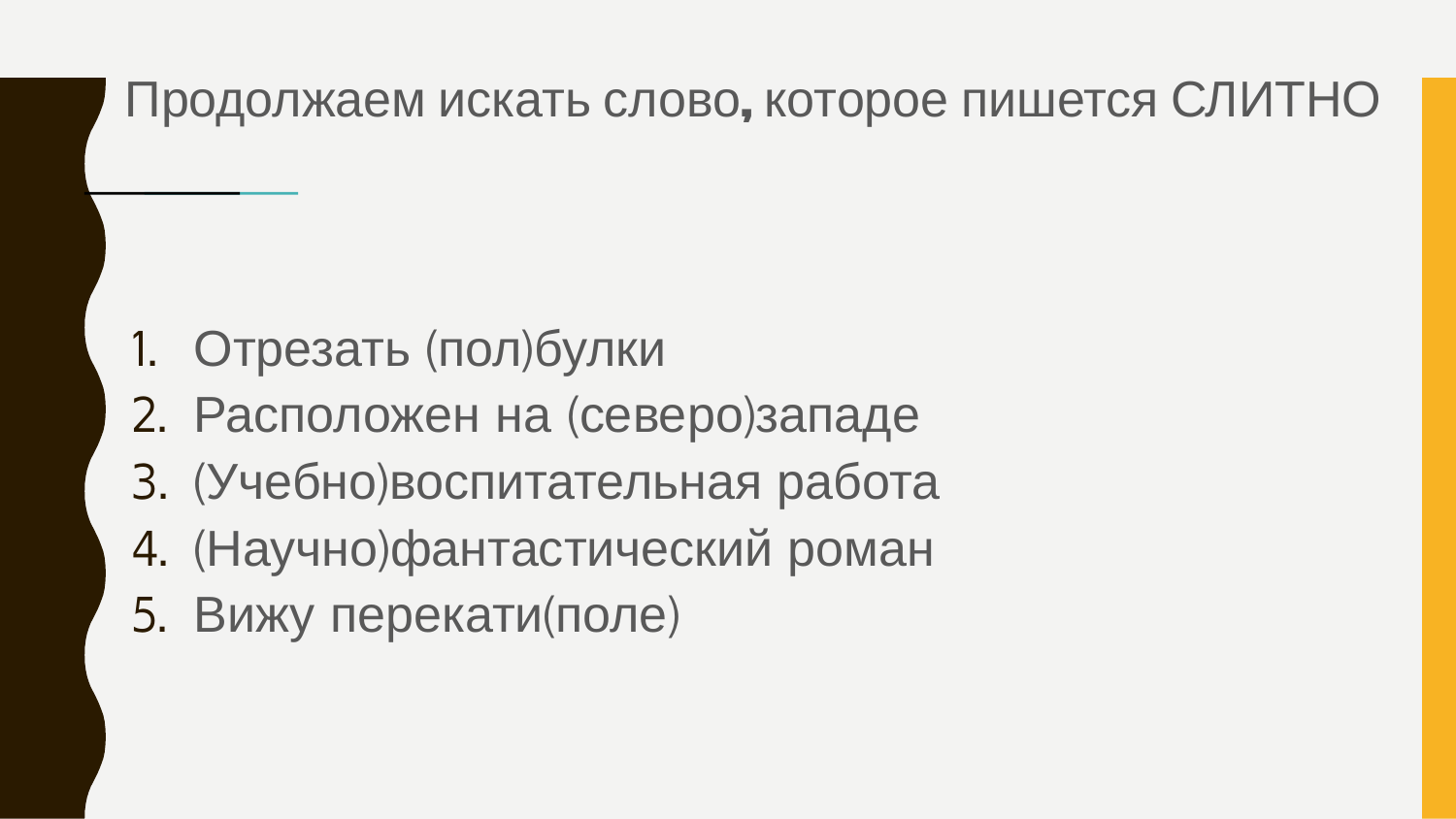

Продолжаем искать слово, которое пишется СЛИТНО

Отрезать (пол)булки
Расположен на (северо)западе
(Учебно)воспитательная работа
(Научно)фантастический роман
Вижу перекати(поле)